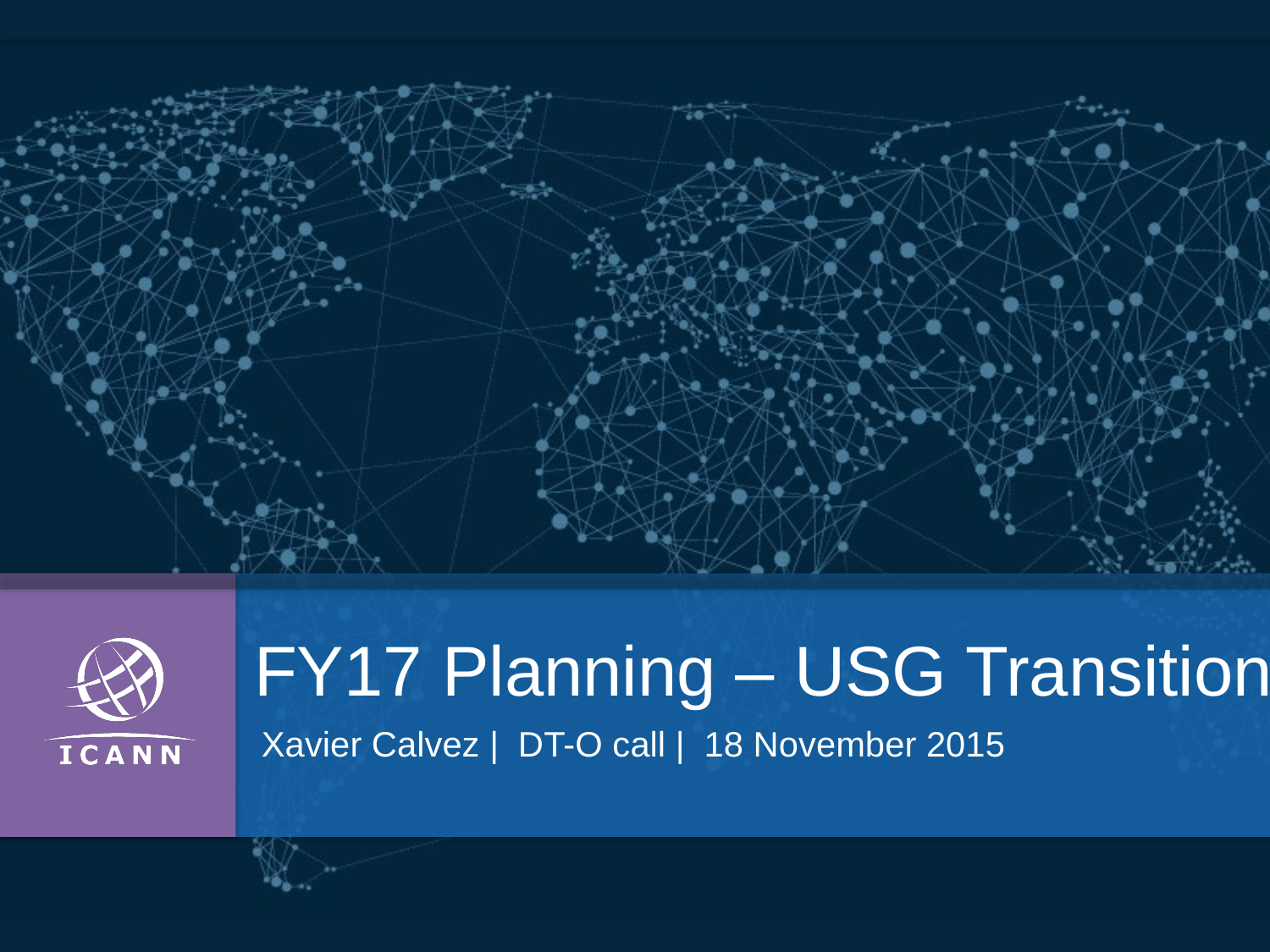

FY17 Planning – USG Transition
Xavier Calvez |  DT-O call |  18 November 2015